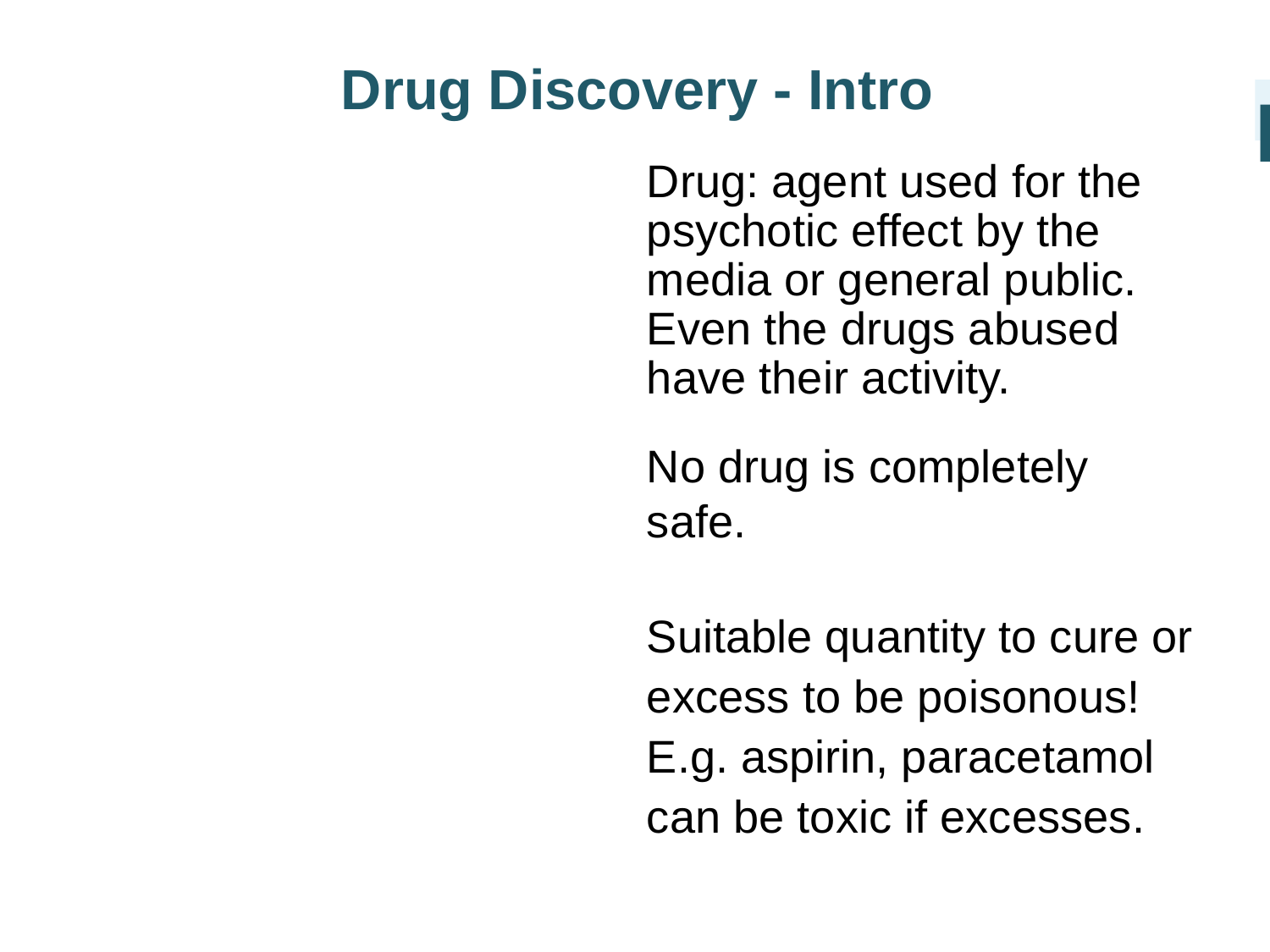

Drug Discovery - Intro
I
Drug: agent used for the psychotic effect by the media or general public. Even the drugs abused have their activity.
No drug is completely safe.
Suitable quantity to cure or excess to be poisonous! E.g. aspirin, paracetamol can be toxic if excesses.